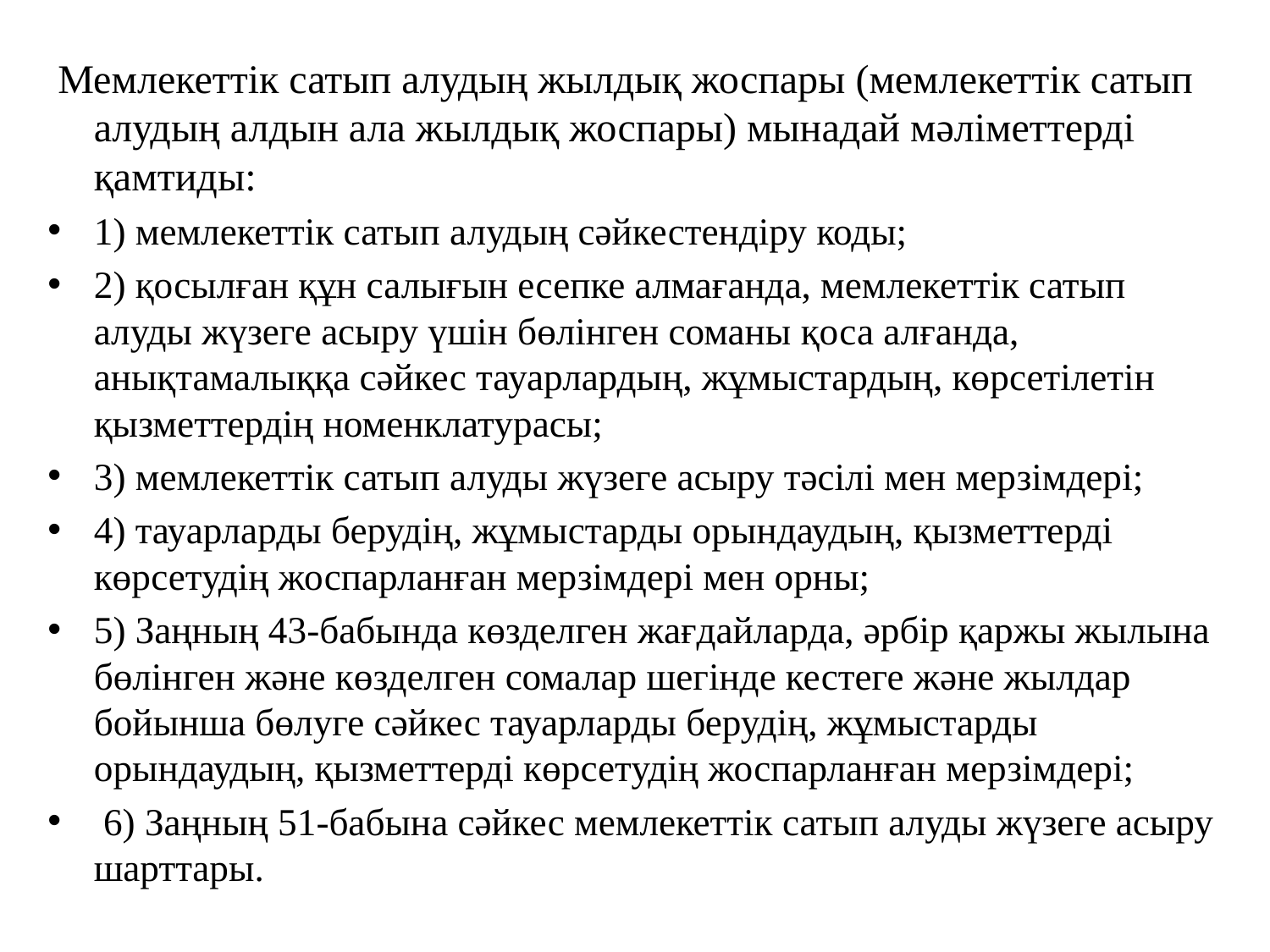

Мемлекеттік сатып алудың жылдық жоспары (мемлекеттік сатып алудың алдын ала жылдық жоспары) мынадай мәліметтерді қамтиды:
1) мемлекеттік сатып алудың сәйкестендіру коды;
2) қосылған құн салығын есепке алмағанда, мемлекеттік сатып алуды жүзеге асыру үшін бөлінген соманы қоса алғанда, анықтамалыққа сәйкес тауарлардың, жұмыстардың, көрсетілетін қызметтердің номенклатурасы;
3) мемлекеттік сатып алуды жүзеге асыру тәсілі мен мерзімдері;
4) тауарларды берудің, жұмыстарды орындаудың, қызметтерді көрсетудің жоспарланған мерзімдері мен орны;
5) Заңның 43-бабында көзделген жағдайларда, әрбір қаржы жылына бөлінген және көзделген сомалар шегінде кестеге және жылдар бойынша бөлуге сәйкес тауарларды берудің, жұмыстарды орындаудың, қызметтерді көрсетудің жоспарланған мерзімдері;
 6) Заңның 51-бабына сәйкес мемлекеттік сатып алуды жүзеге асыру шарттары.